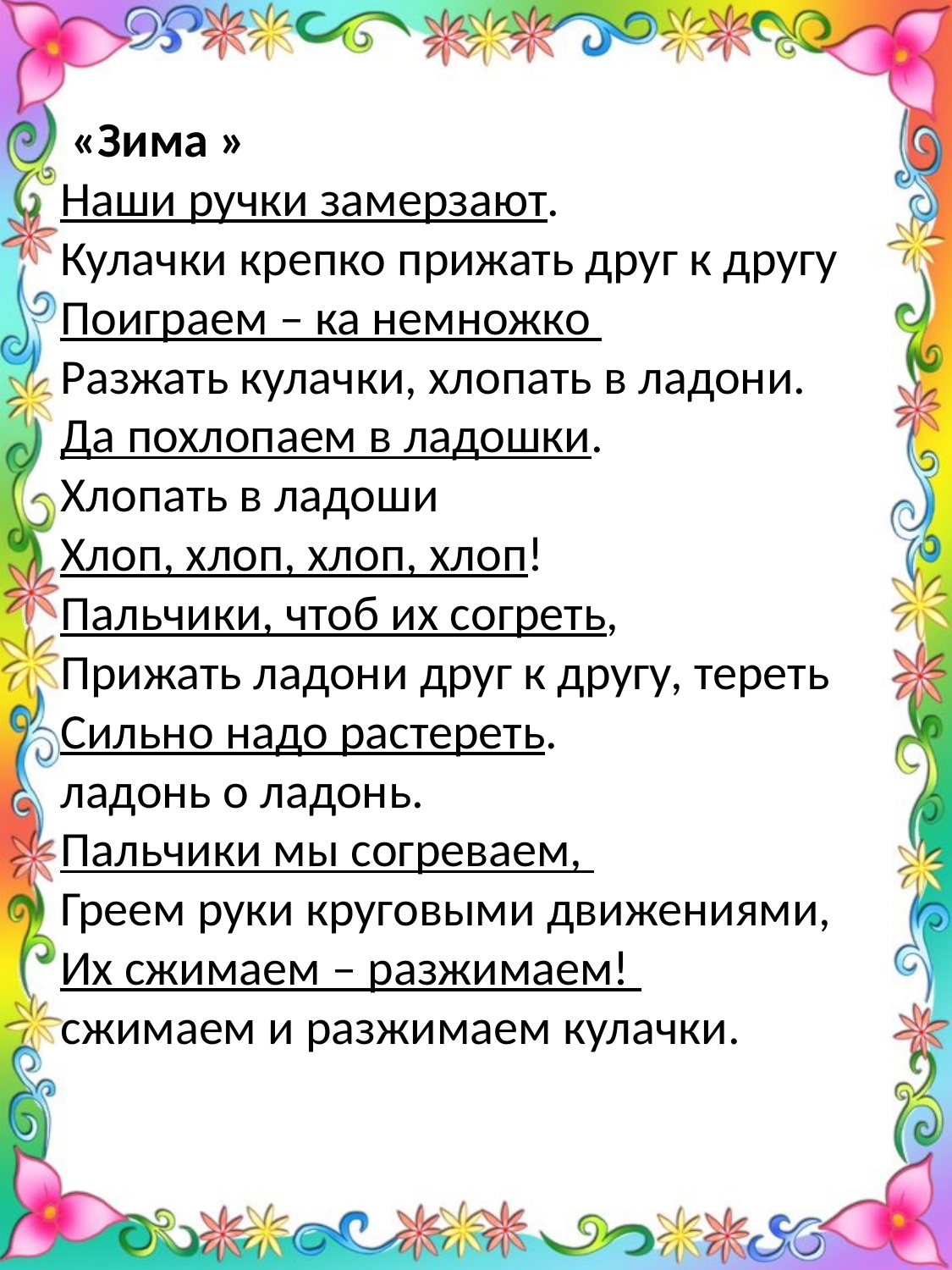

# «Зима » Наши ручки замерзают. Кулачки крепко прижать друг к другу Поиграем – ка немножко Разжать кулачки, хлопать в ладони. Да похлопаем в ладошки. Хлопать в ладоши Хлоп, хлоп, хлоп, хлоп! Пальчики, чтоб их согреть, Прижать ладони друг к другу, тереть  Сильно надо растереть. ладонь о ладонь. Пальчики мы согреваем, Греем руки круговыми движениями, Их сжимаем – разжимаем! сжимаем и разжимаем кулачки.